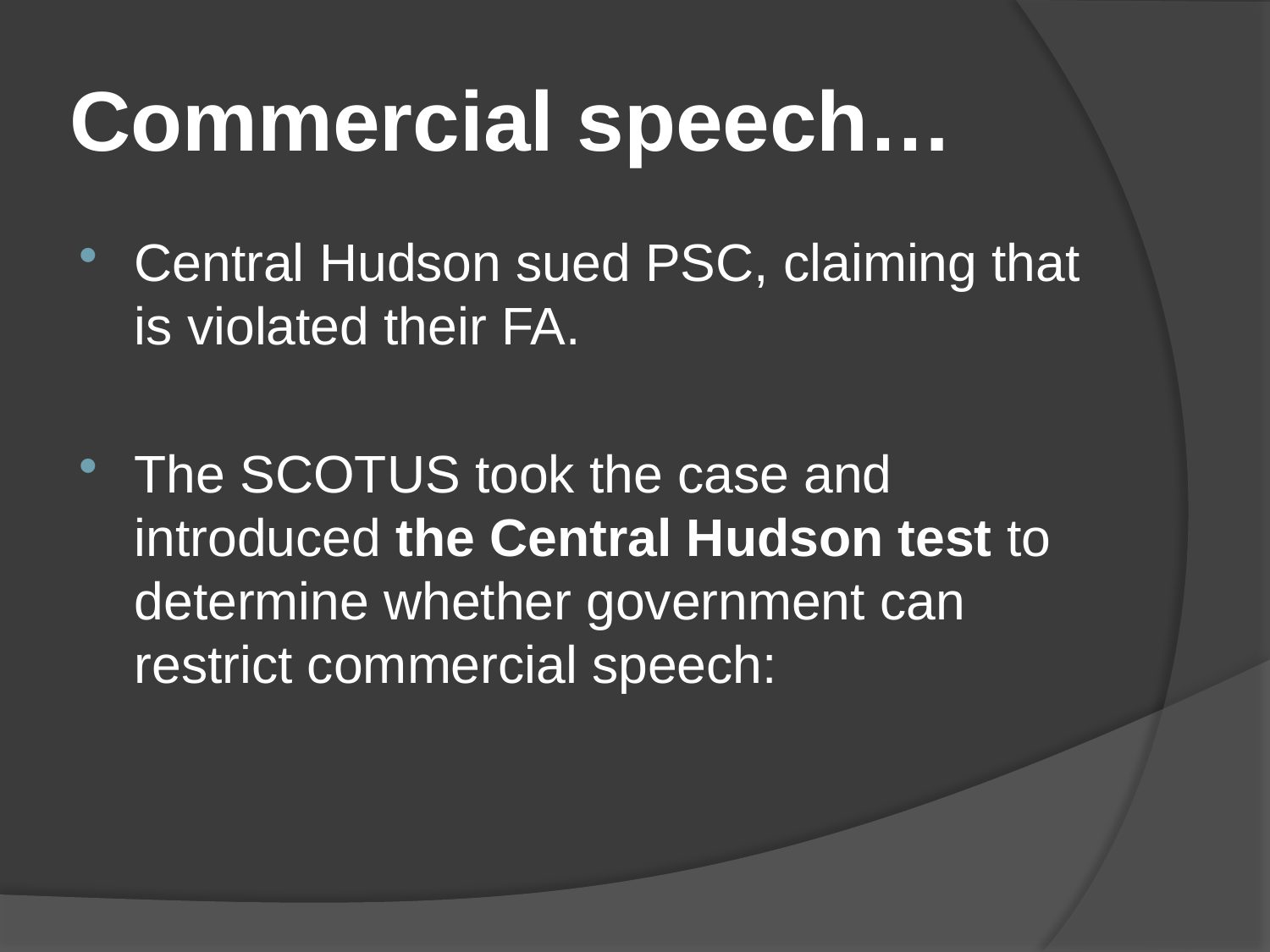

# Commercial speech…
Central Hudson sued PSC, claiming that is violated their FA.

The SCOTUS took the case and introduced the Central Hudson test to determine whether government can restrict commercial speech: